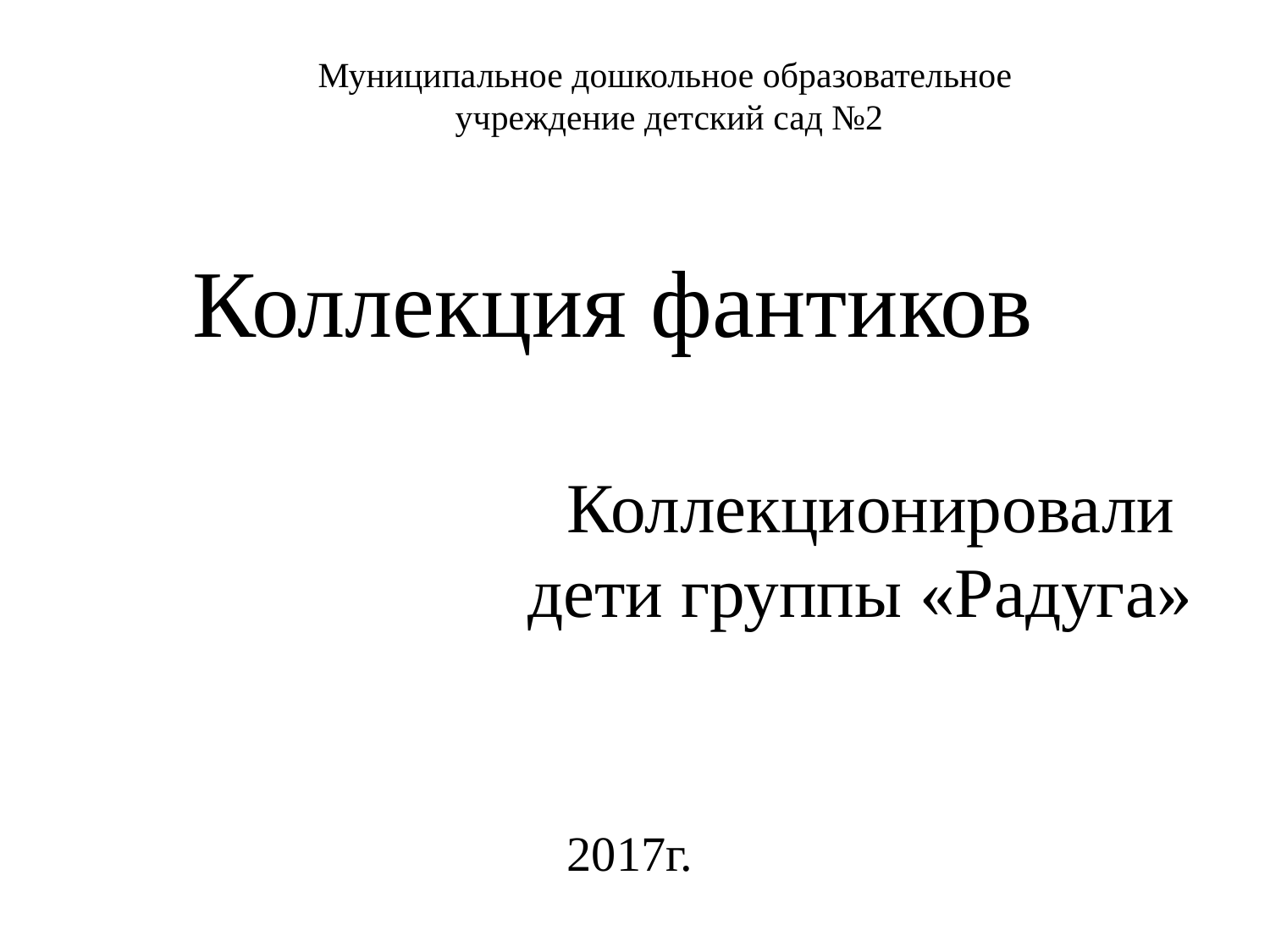

Муниципальное дошкольное образовательное  учреждение детский сад №2
Коллекция фантиков
Коллекционировали
дети группы «Радуга»
2017г.